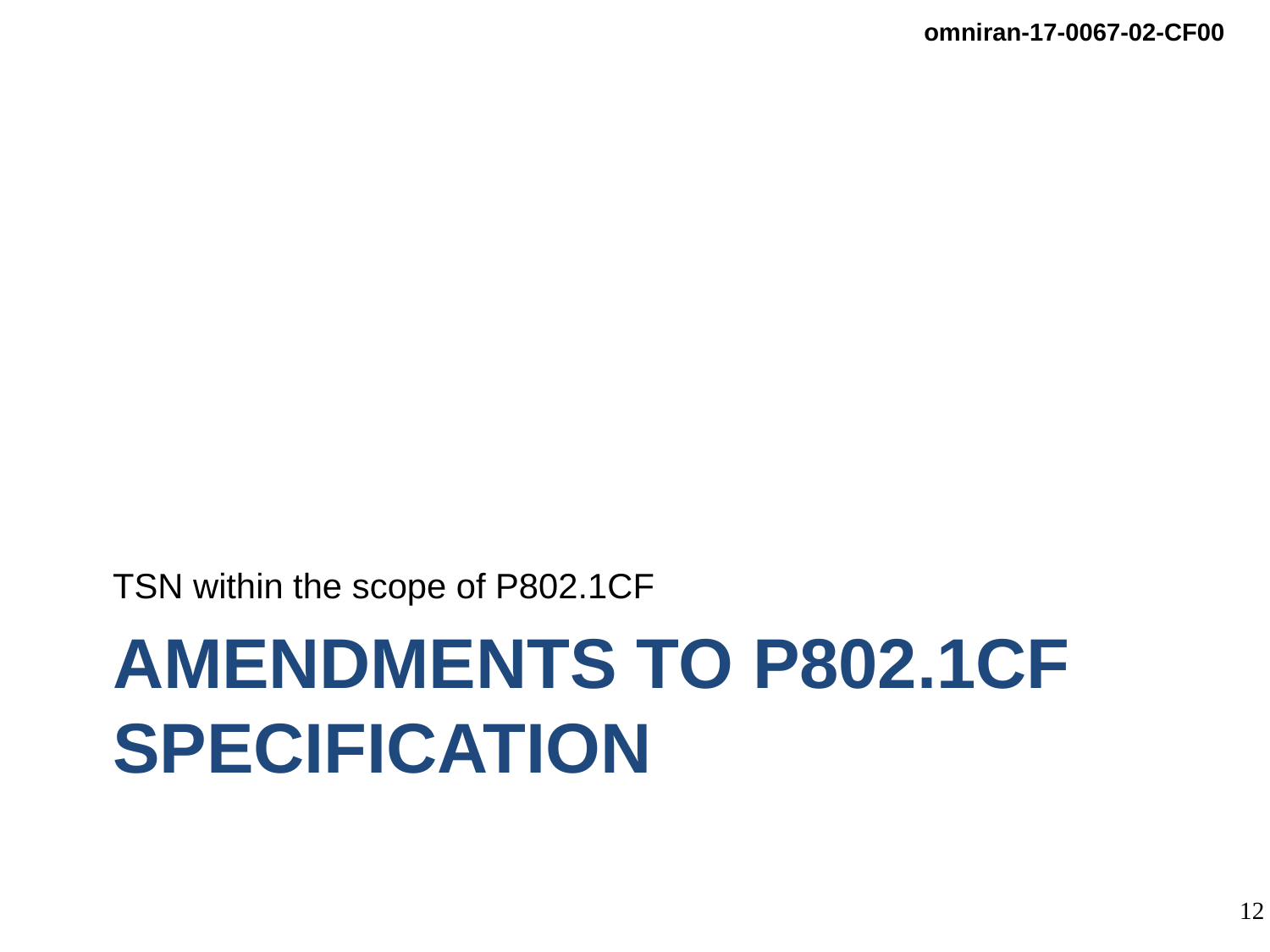

TSN within the scope of P802.1CF
# Amendments to P802.1CF Specification